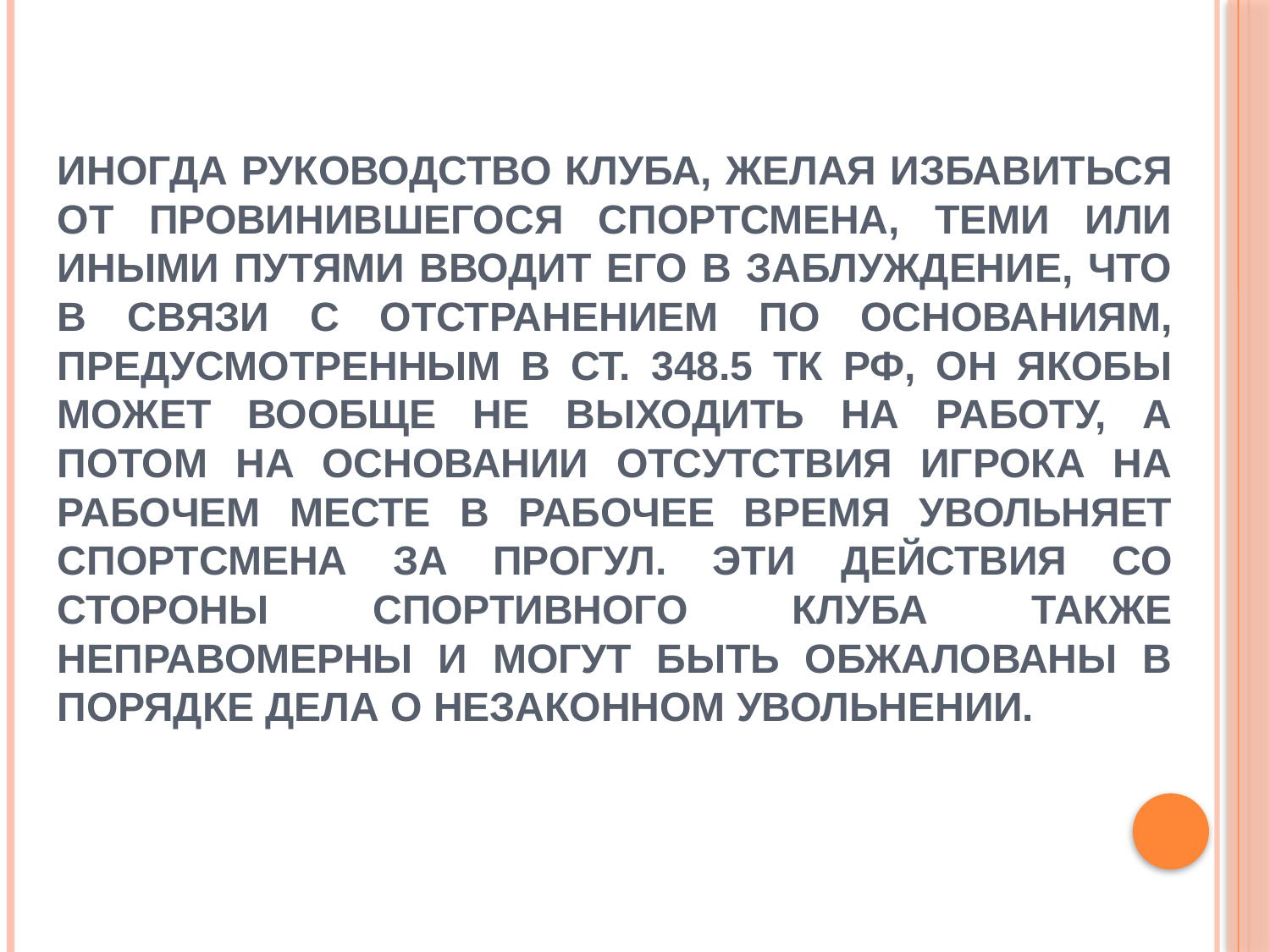

# Иногда руководство клуба, желая избавиться от провинившегося спортсмена, теми или иными путями вводит его в заблуждение, что в связи с отстранением по основаниям, предусмотренным в ст. 348.5 ТК РФ, он якобы может вообще не выходить на работу, а потом на основании отсутствия игрока на рабочем месте в рабочее время увольняет спортсмена за прогул. Эти действия со стороны спортивного клуба также неправомерны и могут быть обжалованы в порядке дела о незаконном увольнении.